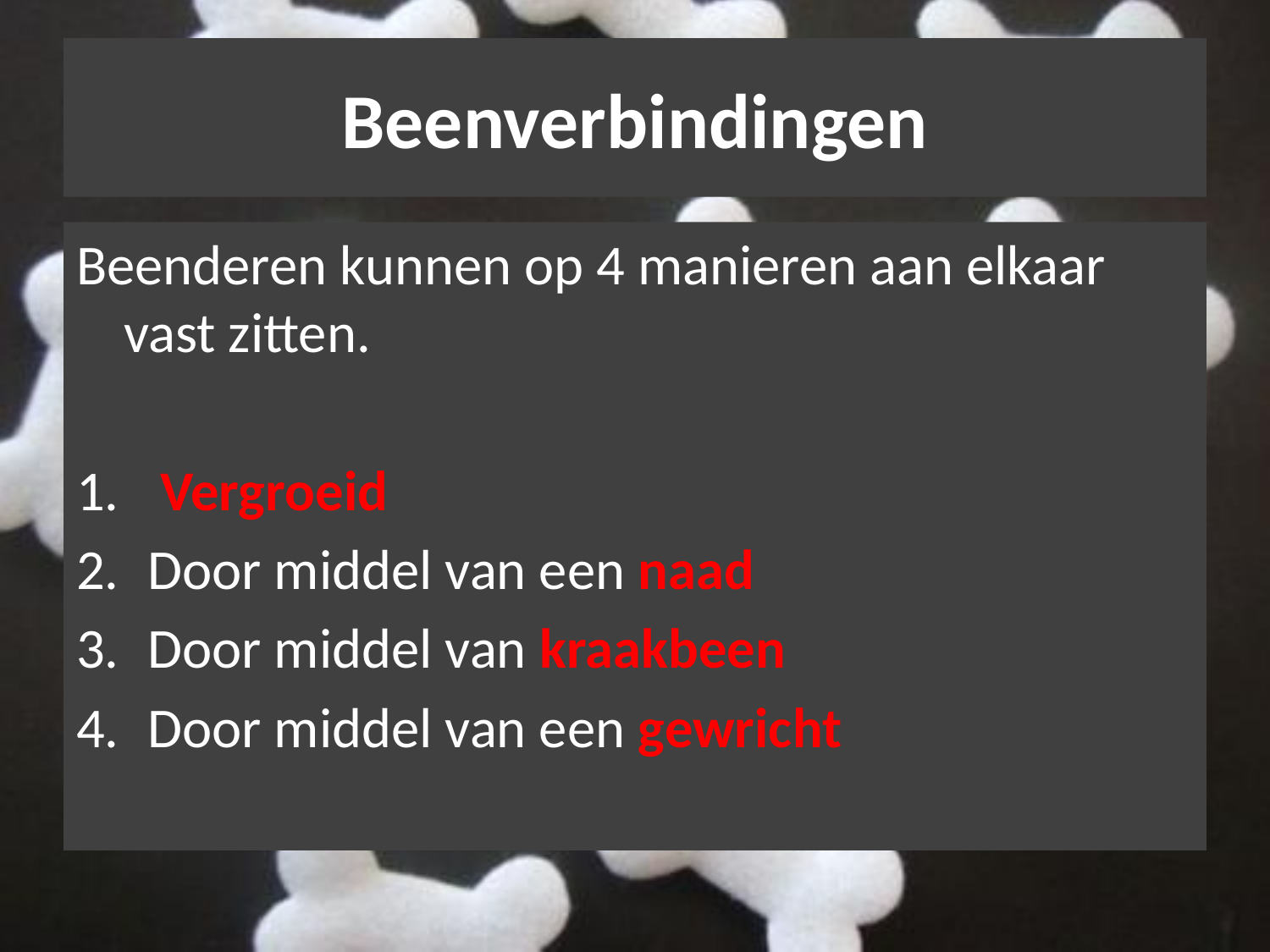

# Beenverbindingen
Beenderen kunnen op 4 manieren aan elkaar vast zitten.

 Vergroeid
Door middel van een naad
Door middel van kraakbeen
Door middel van een gewricht